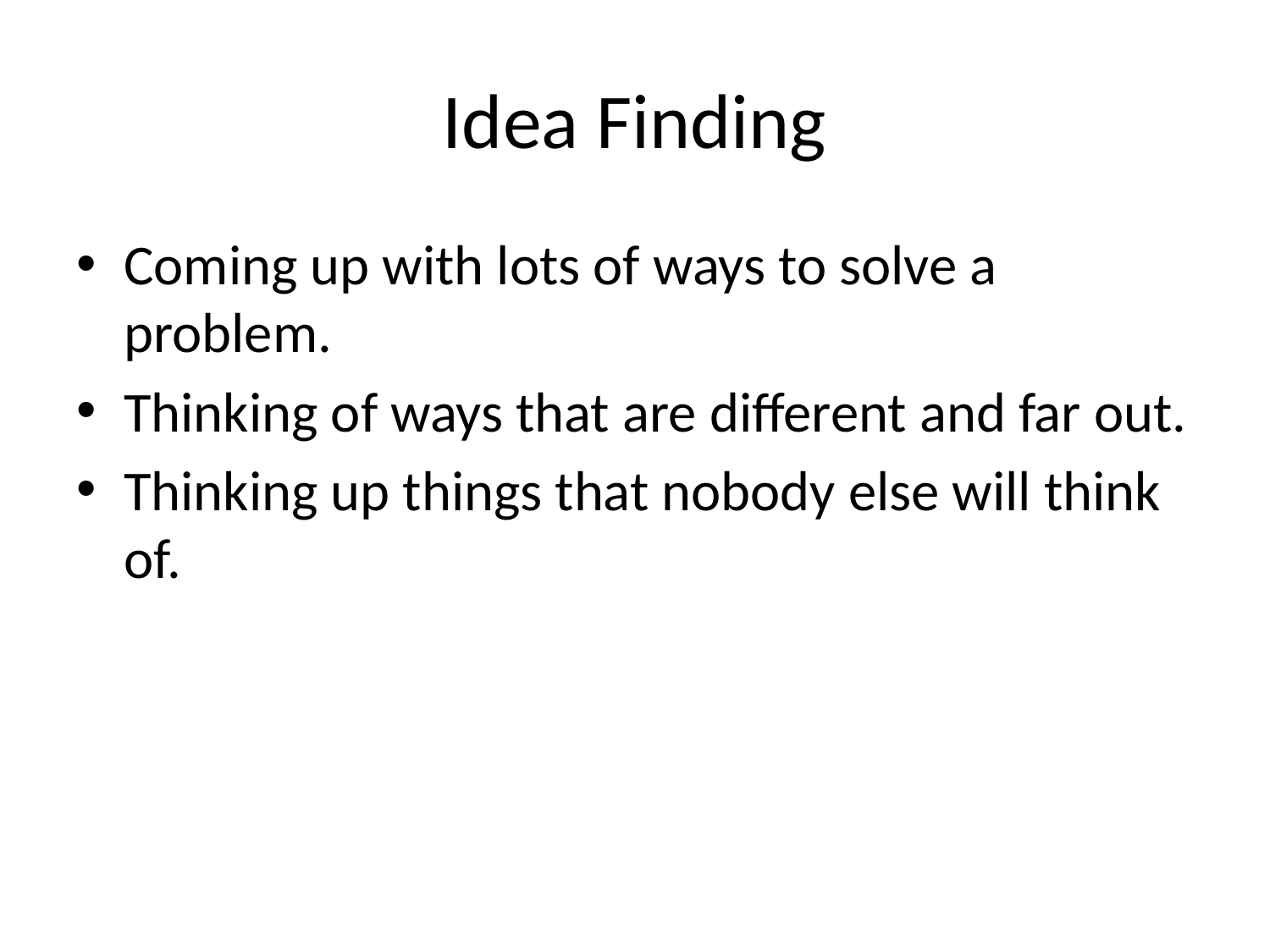

# Idea Finding
Coming up with lots of ways to solve a problem.
Thinking of ways that are different and far out.
Thinking up things that nobody else will think of.